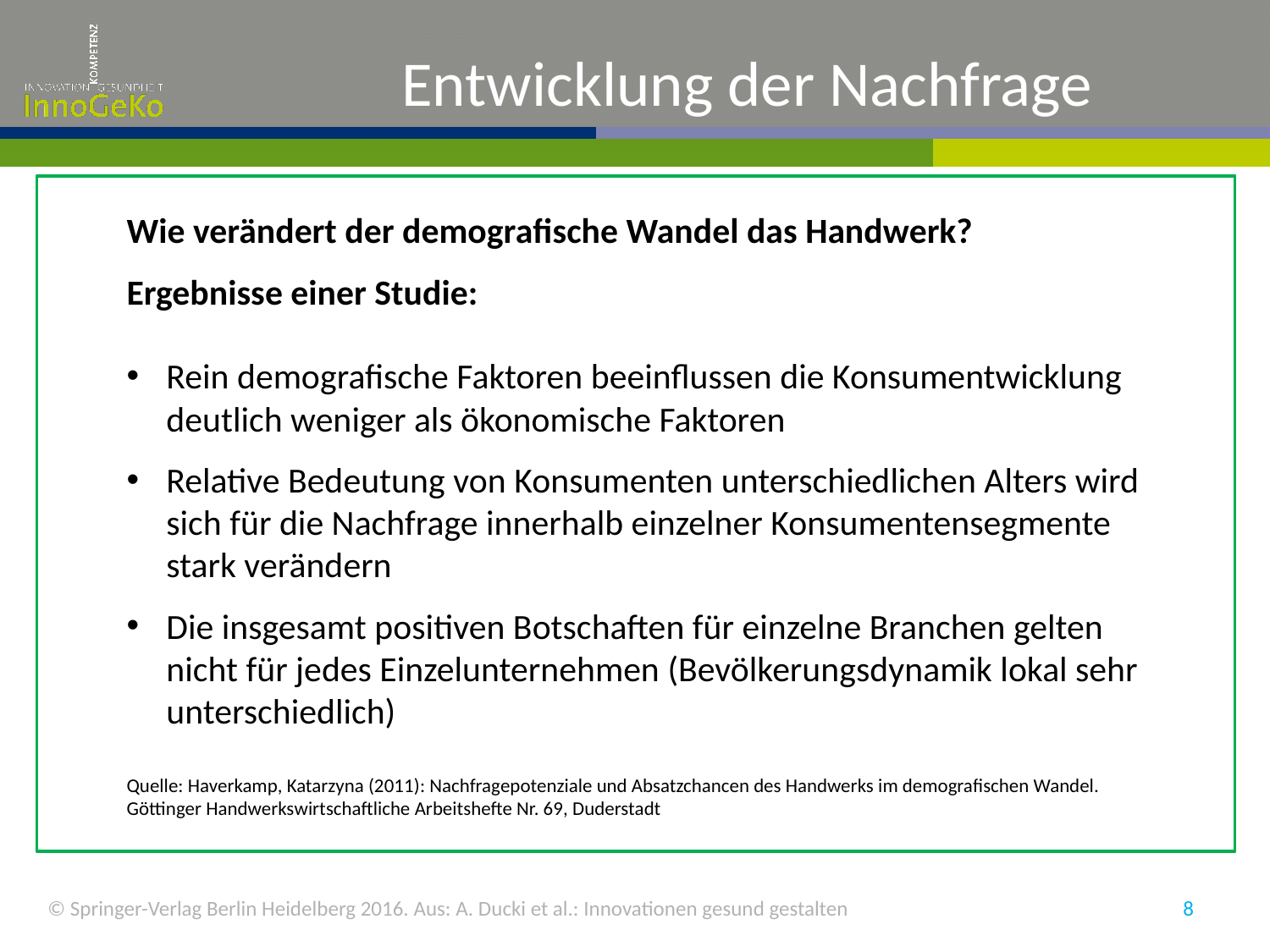

# Entwicklung der Nachfrage

Wie verändert der demografische Wandel das Handwerk?

Ergebnisse einer Studie:

Rein demografische Faktoren beeinflussen die Konsumentwicklung  deutlich weniger als ökonomische Faktoren

Relative Bedeutung von Konsumenten unterschiedlichen Alters wird sich für die Nachfrage innerhalb einzelner Konsumentensegmente stark verändern

Die insgesamt positiven Botschaften für einzelne Branchen gelten nicht für jedes Einzelunternehmen (Bevölkerungsdynamik lokal sehr unterschiedlich)

Quelle: Haverkamp, Katarzyna (2011): Nachfragepotenziale und Absatzchancen des Handwerks im demografischen Wandel. Göttinger Handwerkswirtschaftliche Arbeitshefte Nr. 69, Duderstadt

© Springer-Verlag Berlin Heidelberg 2016. Aus: A. Ducki et al.: Innovationen gesund gestalten

8